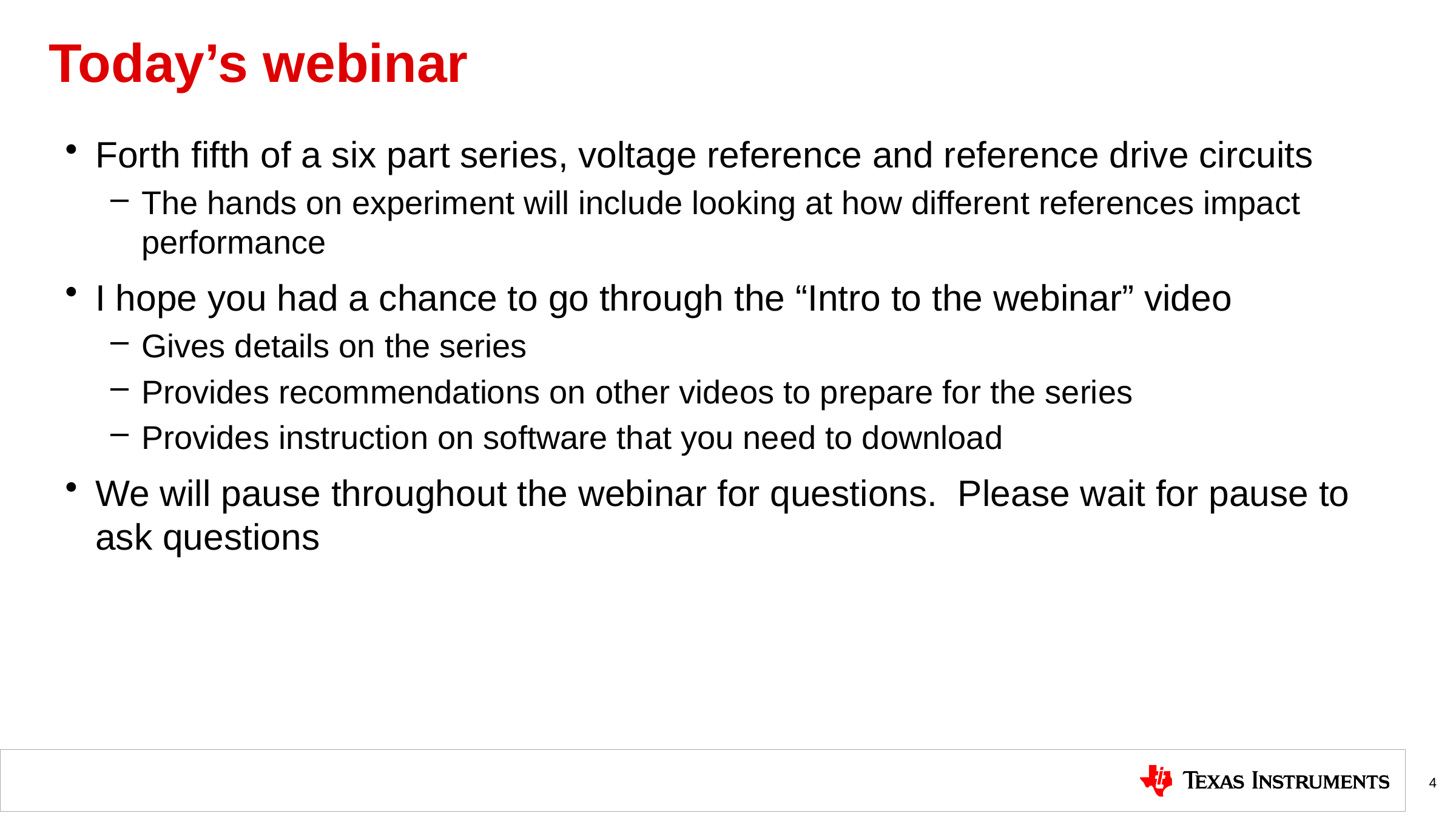

# Today’s webinar
Forth fifth of a six part series, voltage reference and reference drive circuits
The hands on experiment will include looking at how different references impact performance
I hope you had a chance to go through the “Intro to the webinar” video
Gives details on the series
Provides recommendations on other videos to prepare for the series
Provides instruction on software that you need to download
We will pause throughout the webinar for questions.  Please wait for pause to ask questions

4